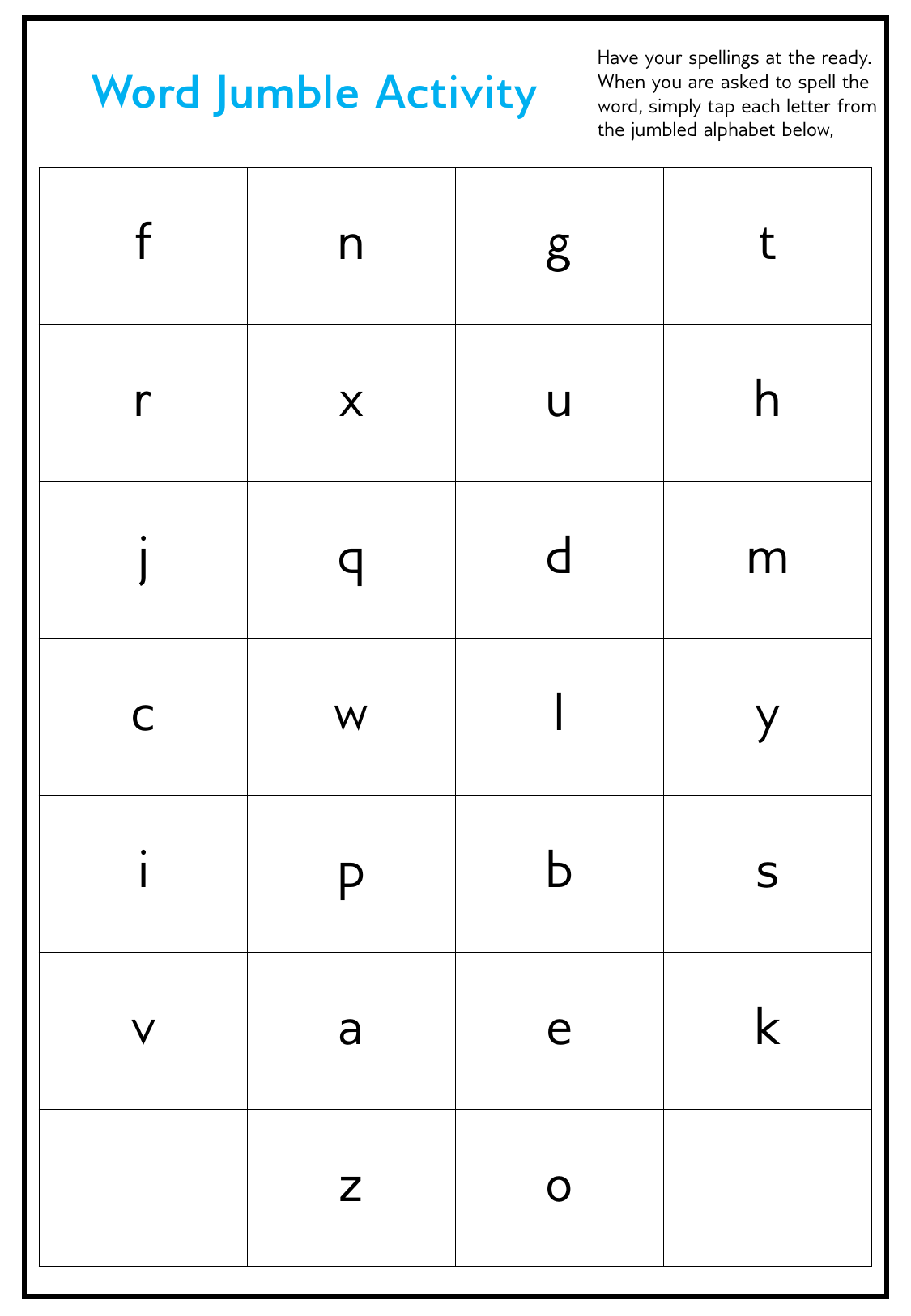

Have your spellings at the ready. When you are asked to spell the word, simply tap each letter from the jumbled alphabet below,
Word Jumble Activity
| f | n | g | t |
| --- | --- | --- | --- |
| r | x | u | h |
| j | q | d | m |
| c | w | l | y |
| i | p | b | s |
| v | a | e | k |
|  | z | o |  |